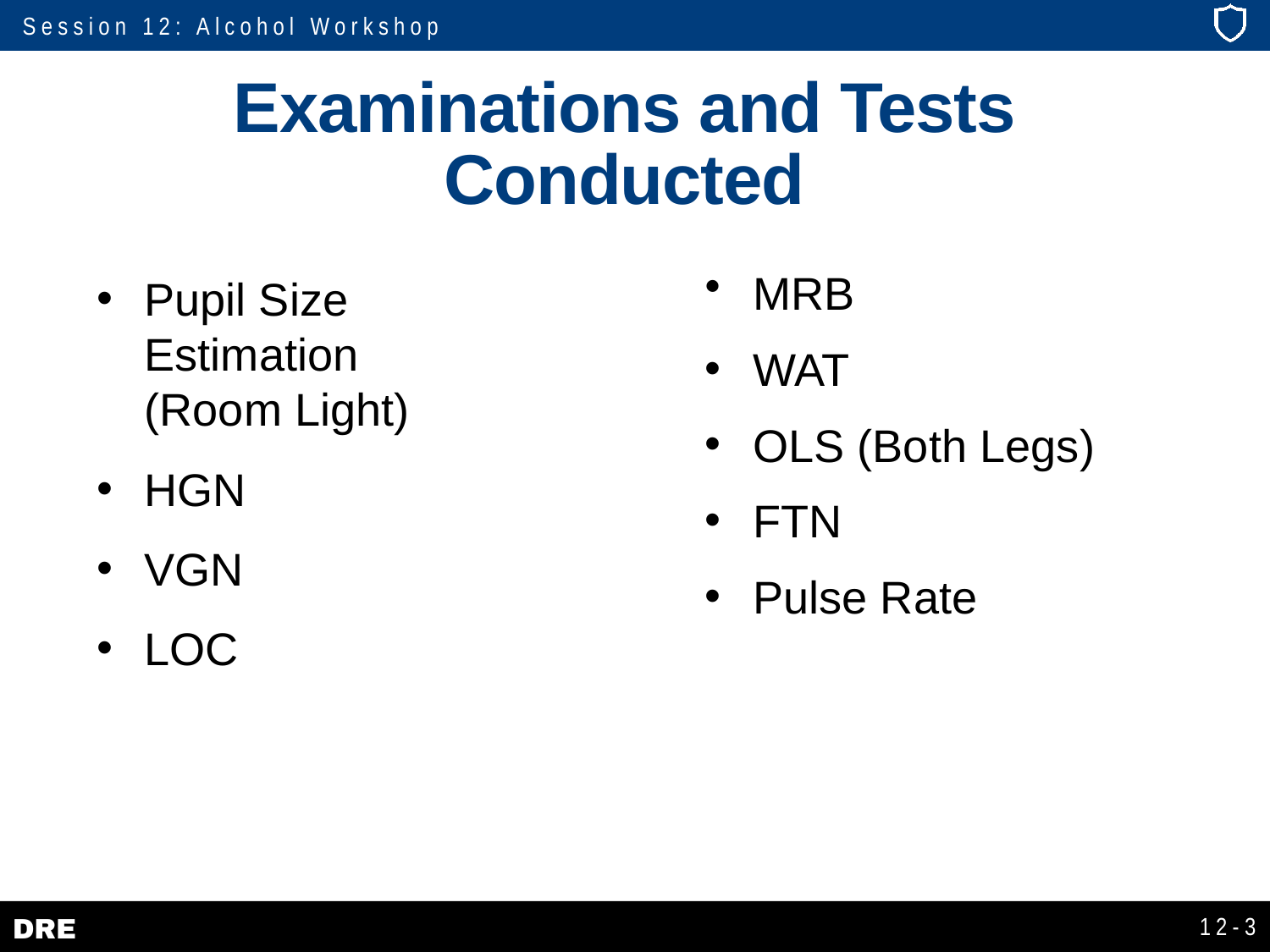

# Examinations and Tests Conducted
Pupil Size
Estimation
(Room Light)
HGN
VGN
LOC

MRB
WAT
OLS (Both Legs)
FTN
Pulse Rate

12-3